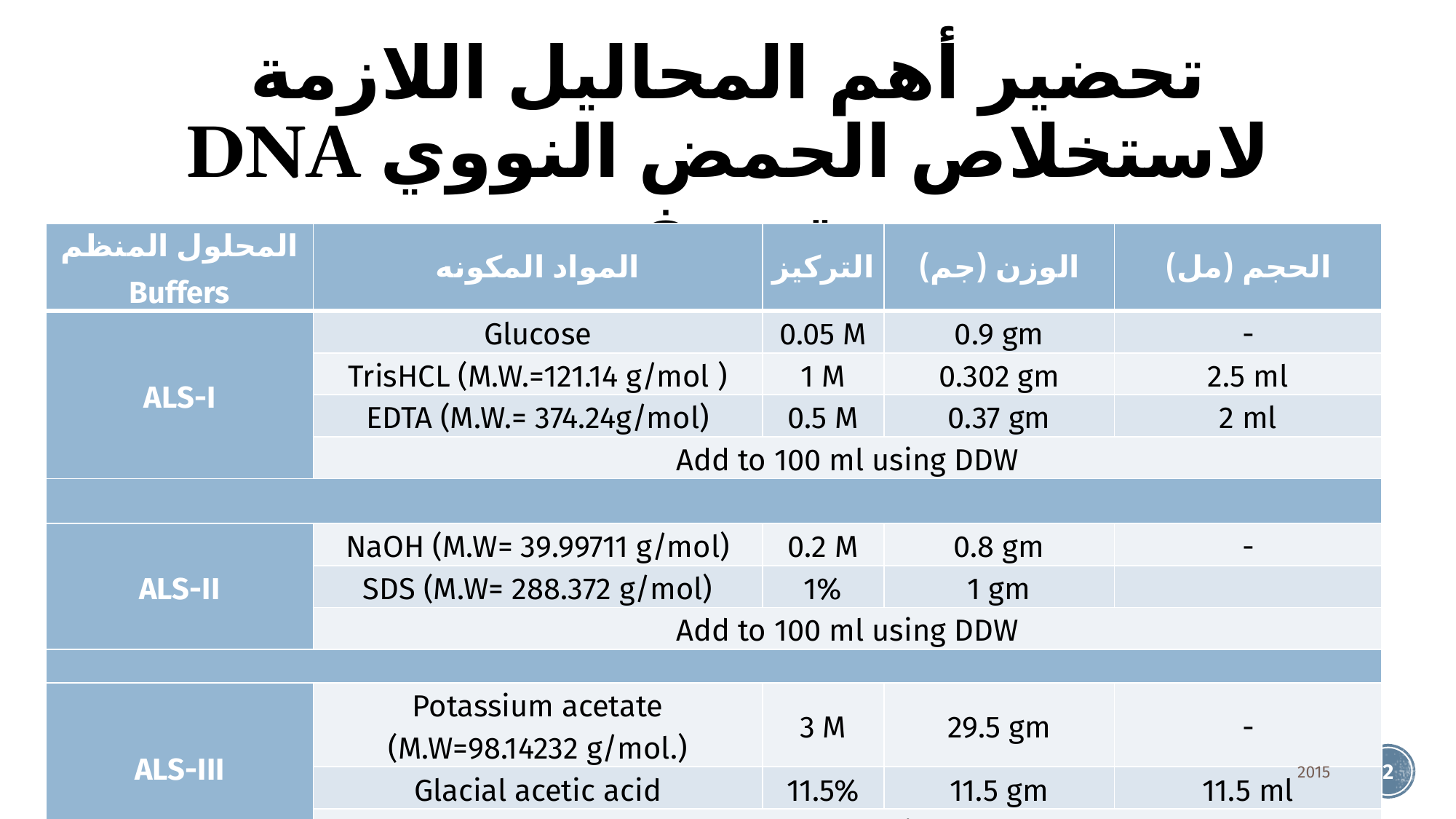

# تحضير أهم المحاليل اللازمة لاستخلاص الحمض النووي DNA وتعريفه
| المحلول المنظم Buffers | المواد المكونه | التركيز | الوزن (جم) | الحجم (مل) |
| --- | --- | --- | --- | --- |
| ALS-I | Glucose | 0.05 M | 0.9 gm | - |
|  | TrisHCL (M.W.=121.14 g/mol ) | 1 M | 0.302 gm | 2.5 ml |
|  | EDTA (M.W.= 374.24g/mol) | 0.5 M | 0.37 gm | 2 ml |
|  | Add to 100 ml using DDW |  |  |  |
|  |  |  |  |  |
| ALS-II | NaOH (M.W= 39.99711 g/mol) | 0.2 M | 0.8 gm | - |
|  | SDS (M.W= 288.372 g/mol) | 1% | 1 gm |  |
|  | Add to 100 ml using DDW |  |  |  |
|  |  |  |  |  |
| ALS-III | Potassium acetate (M.W=98.14232 g/mol.) | 3 M | 29.5 gm | - |
|  | Glacial acetic acid | 11.5% | 11.5 gm | 11.5 ml |
|  | Add to 100 ml using DDW |  |  |  |
Amal Alghamdi
2015
2